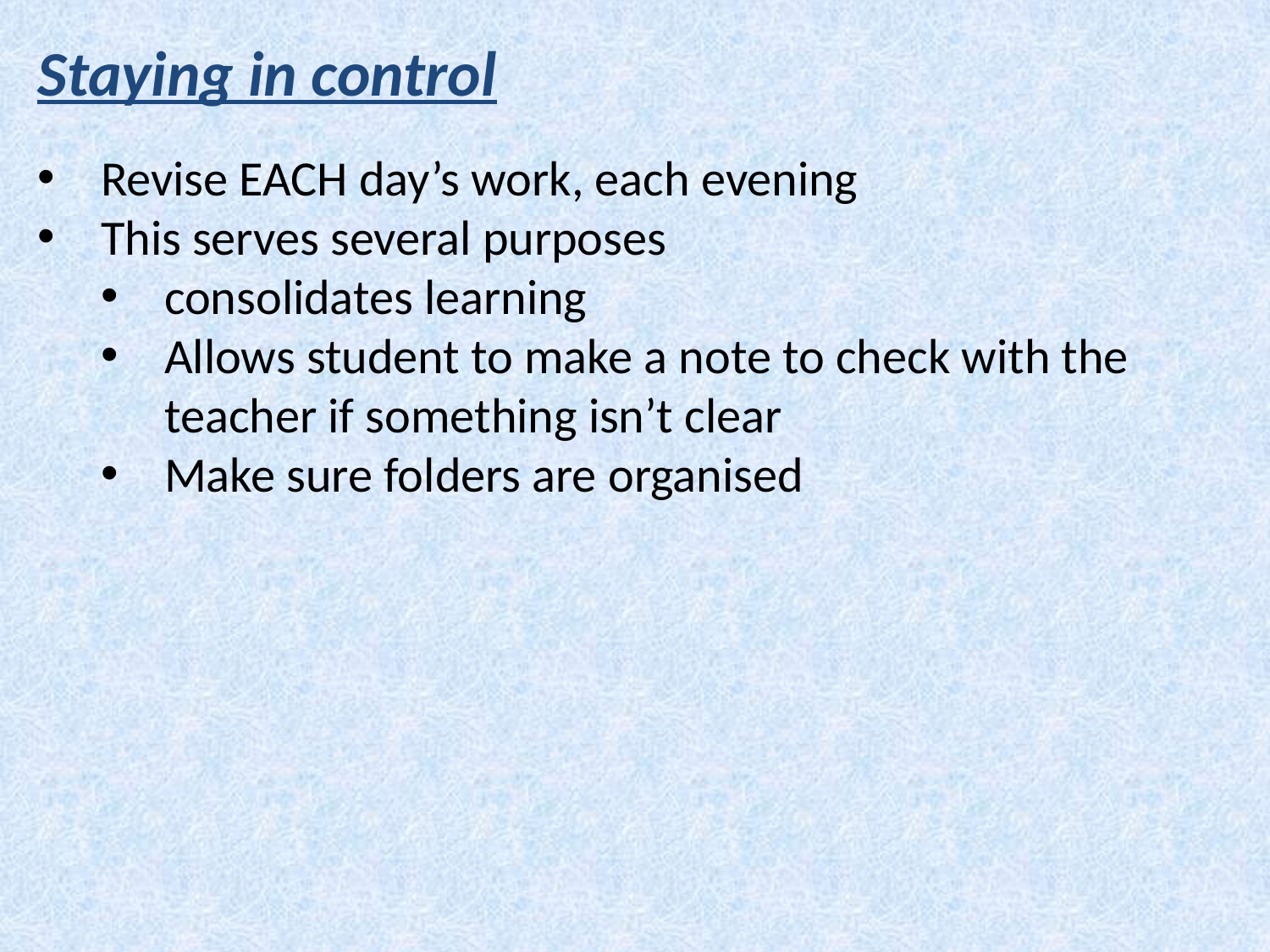

Staying in control

Revise EACH day’s work, each evening
This serves several purposes
consolidates learning
Allows student to make a note to check with the teacher if something isn’t clear
Make sure folders are organised